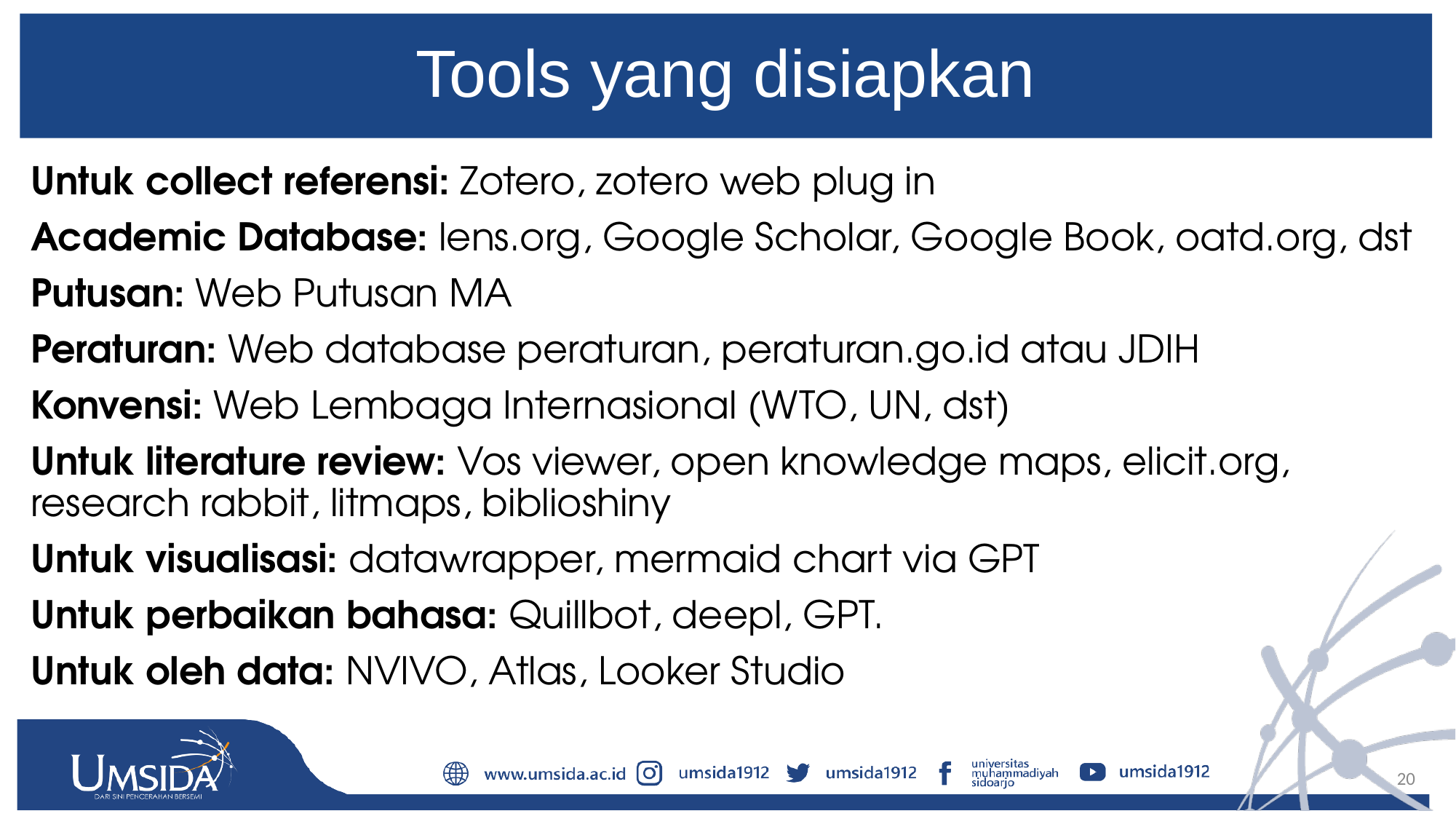

# Tools yang disiapkan
Untuk collect referensi: Zotero, zotero web plug in
Academic Database: lens.org, Google Scholar, Google Book, oatd.org, dst
Putusan: Web Putusan MA
Peraturan: Web database peraturan, peraturan.go.id atau JDIH
Konvensi: Web Lembaga Internasional (WTO, UN, dst)
Untuk literature review: Vos viewer, open knowledge maps, elicit.org, research rabbit, litmaps, biblioshiny
Untuk visualisasi: datawrapper, mermaid chart via GPT
Untuk perbaikan bahasa: Quillbot, deepl, GPT.
Untuk oleh data: NVIVO, Atlas, Looker Studio